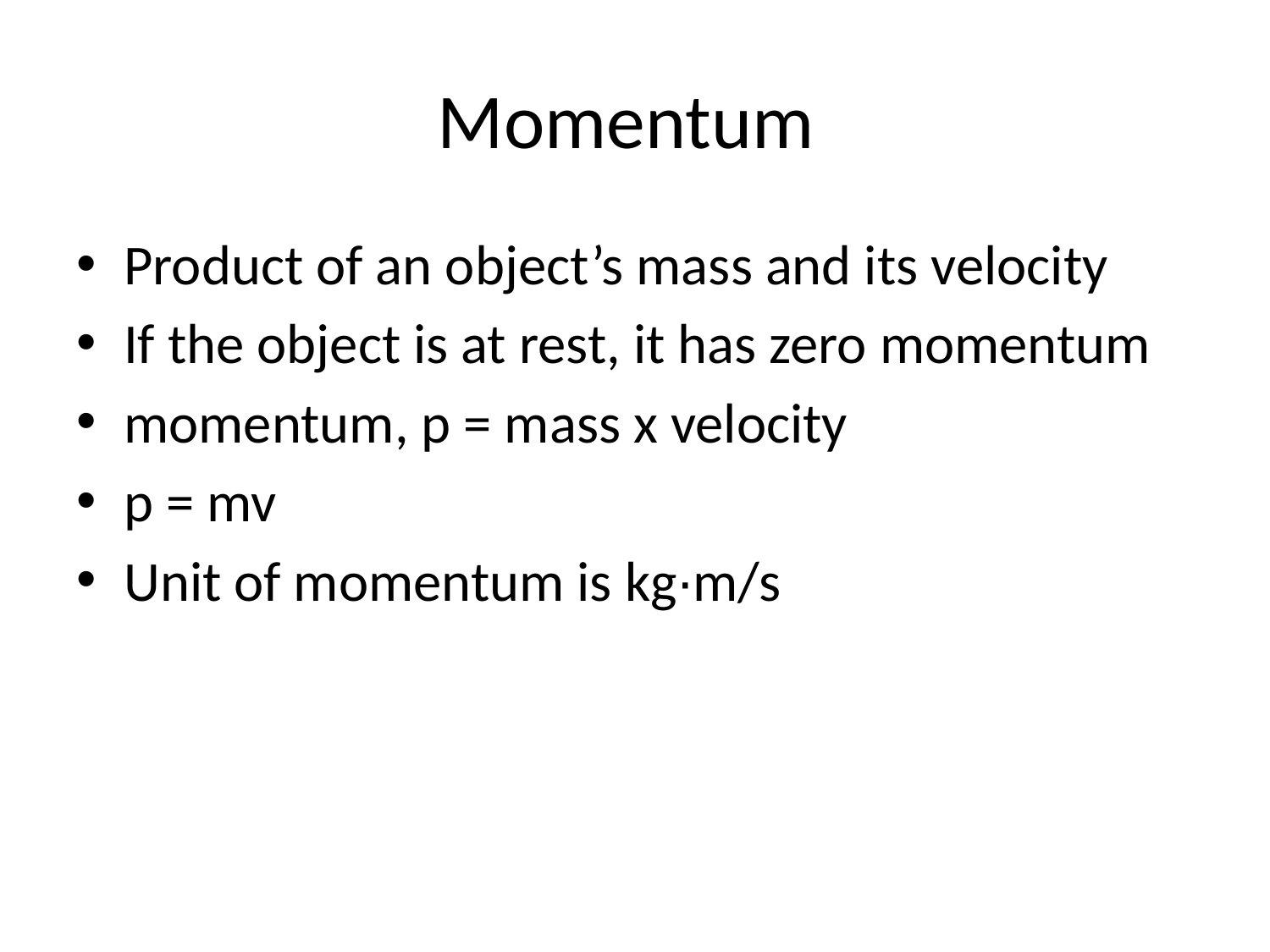

# Momentum
Product of an object’s mass and its velocity
If the object is at rest, it has zero momentum
momentum, p = mass x velocity
p = mv
Unit of momentum is kg∙m/s